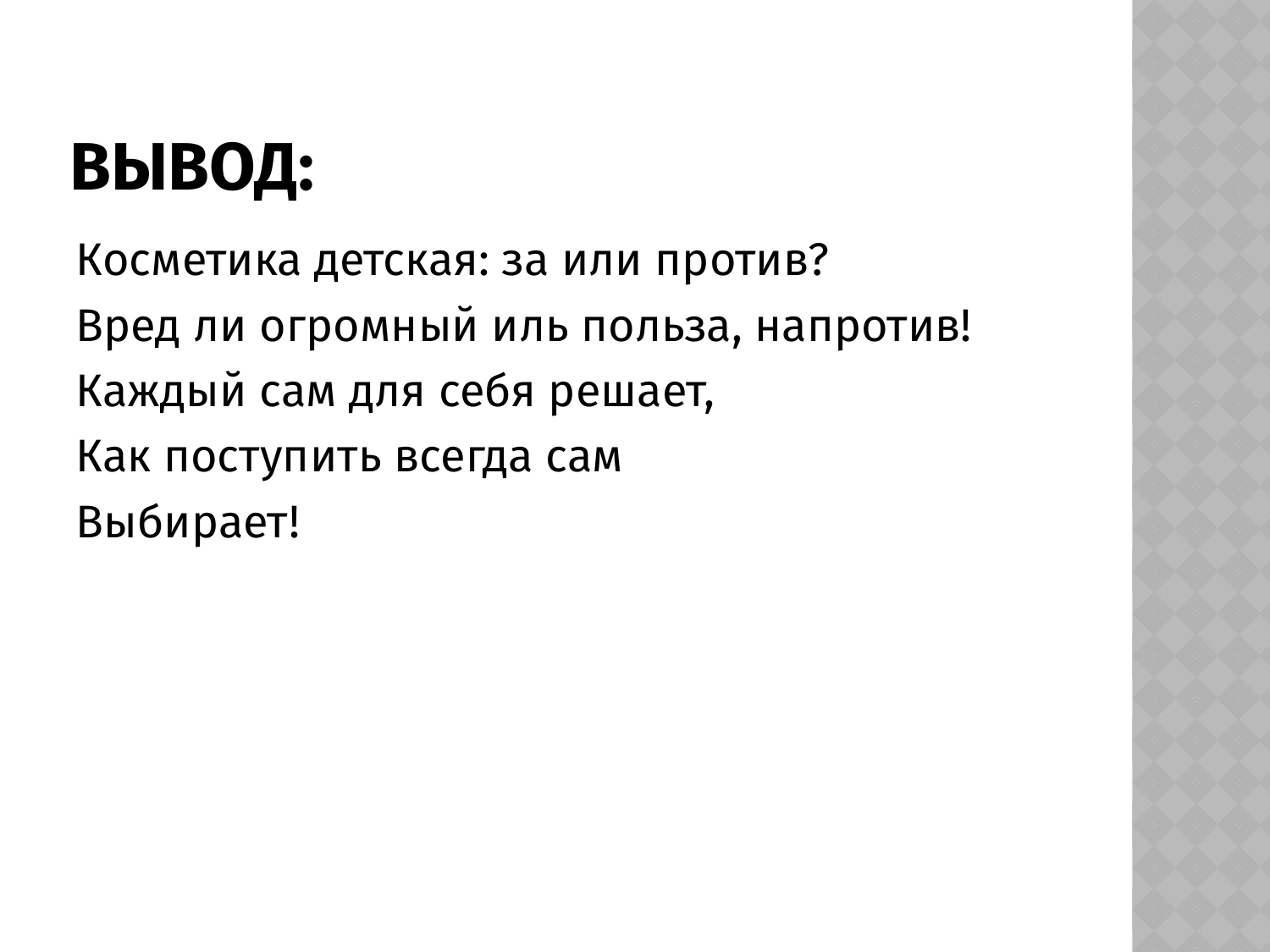

# Вывод:
Косметика детская: за или против?
Вред ли огромный иль польза, напротив!
Каждый сам для себя решает,
Как поступить всегда сам
Выбирает!